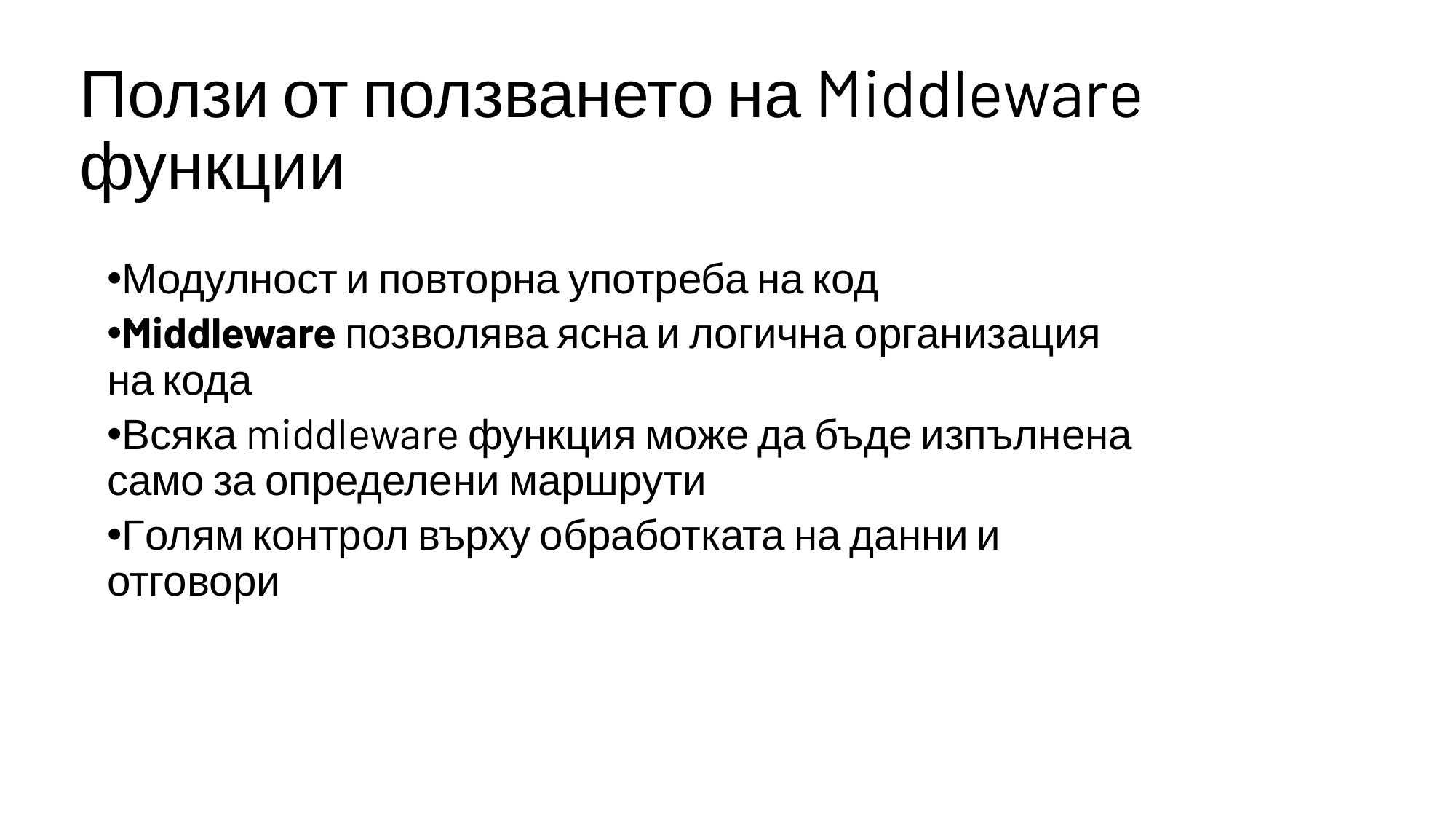

# Ползи от ползването на Middleware функции
Модулност и повторна употреба на код
Middleware позволява ясна и логична организация на кода
Всяка middleware функция може да бъде изпълнена само за определени маршрути
Голям контрол върху обработката на данни и отговори